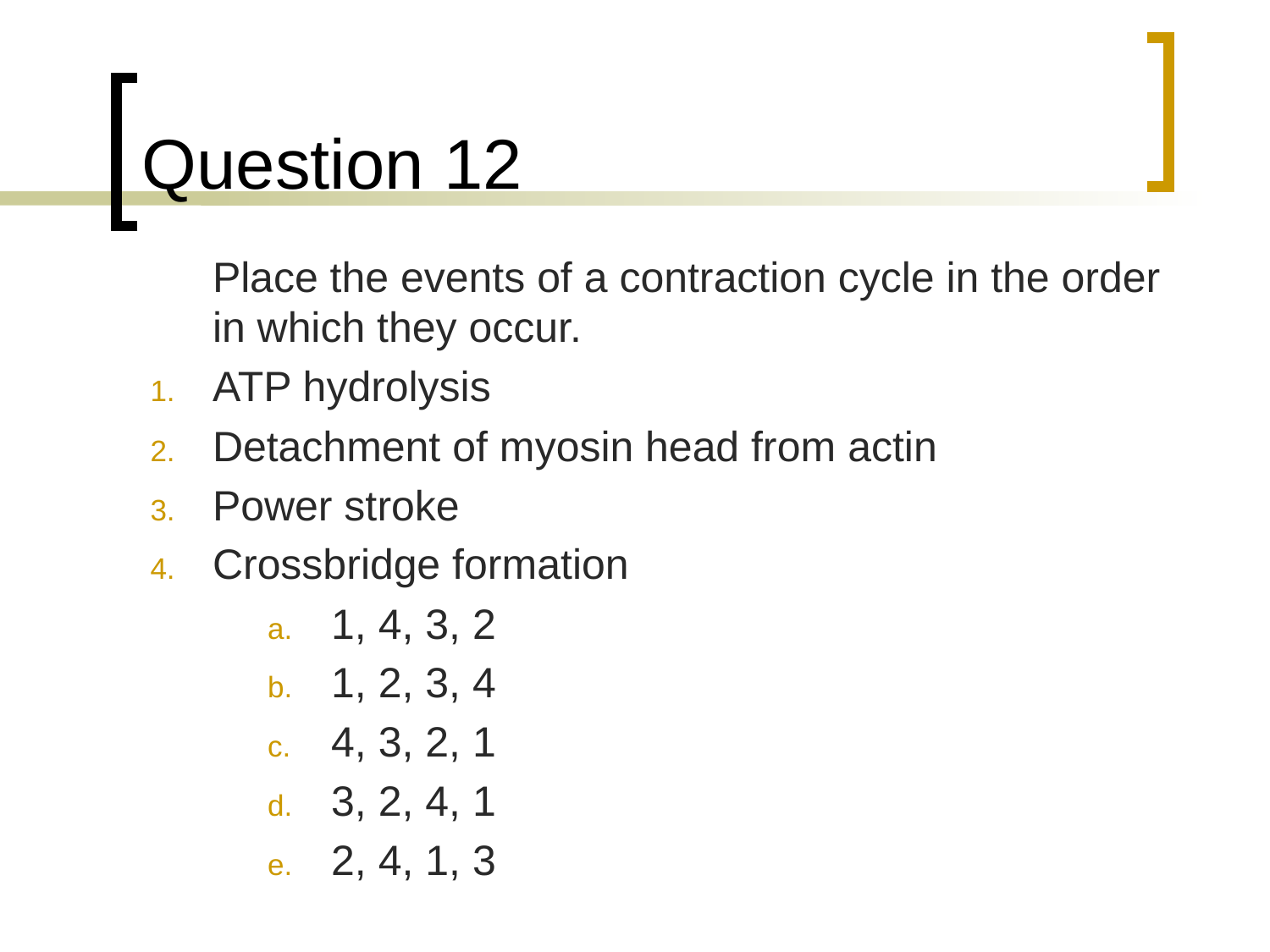

# Question 12
	Place the events of a contraction cycle in the order in which they occur.
ATP hydrolysis
Detachment of myosin head from actin
Power stroke
Crossbridge formation
1, 4, 3, 2
1, 2, 3, 4
4, 3, 2, 1
3, 2, 4, 1
2, 4, 1, 3